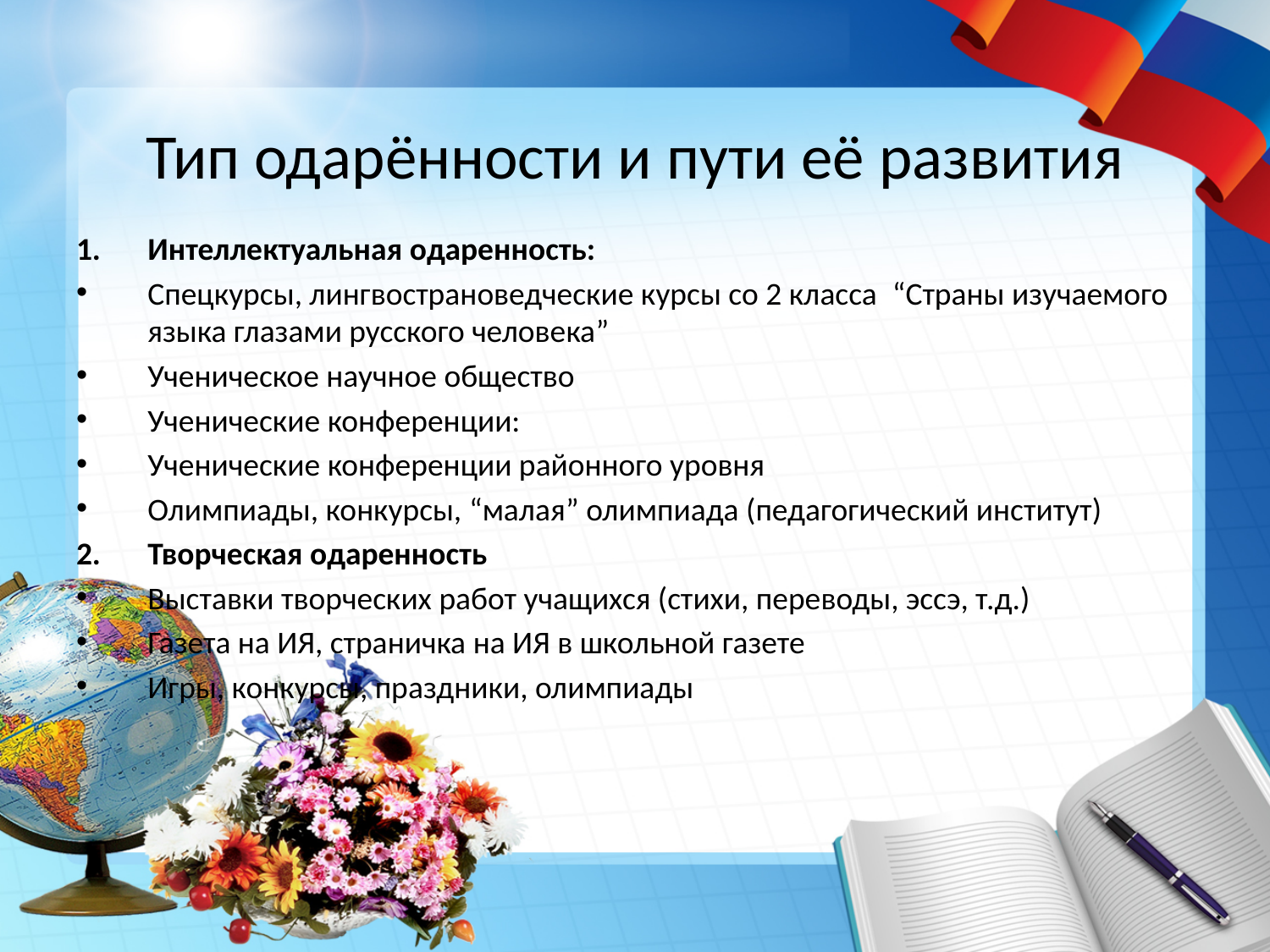

# Тип одарённости и пути её развития
Интеллектуальная одаренность:
Спецкурсы, лингвострановедческие курсы со 2 класса  “Страны изучаемого языка глазами русского человека”
Ученическое научное общество
Ученические конференции:
Ученические конференции районного уровня
Олимпиады, конкурсы, “малая” олимпиада (педагогический институт)
Творческая одаренность
Выставки творческих работ учащихся (стихи, переводы, эссэ, т.д.)
Газета на ИЯ, страничка на ИЯ в школьной газете
Игры, конкурсы, праздники, олимпиады